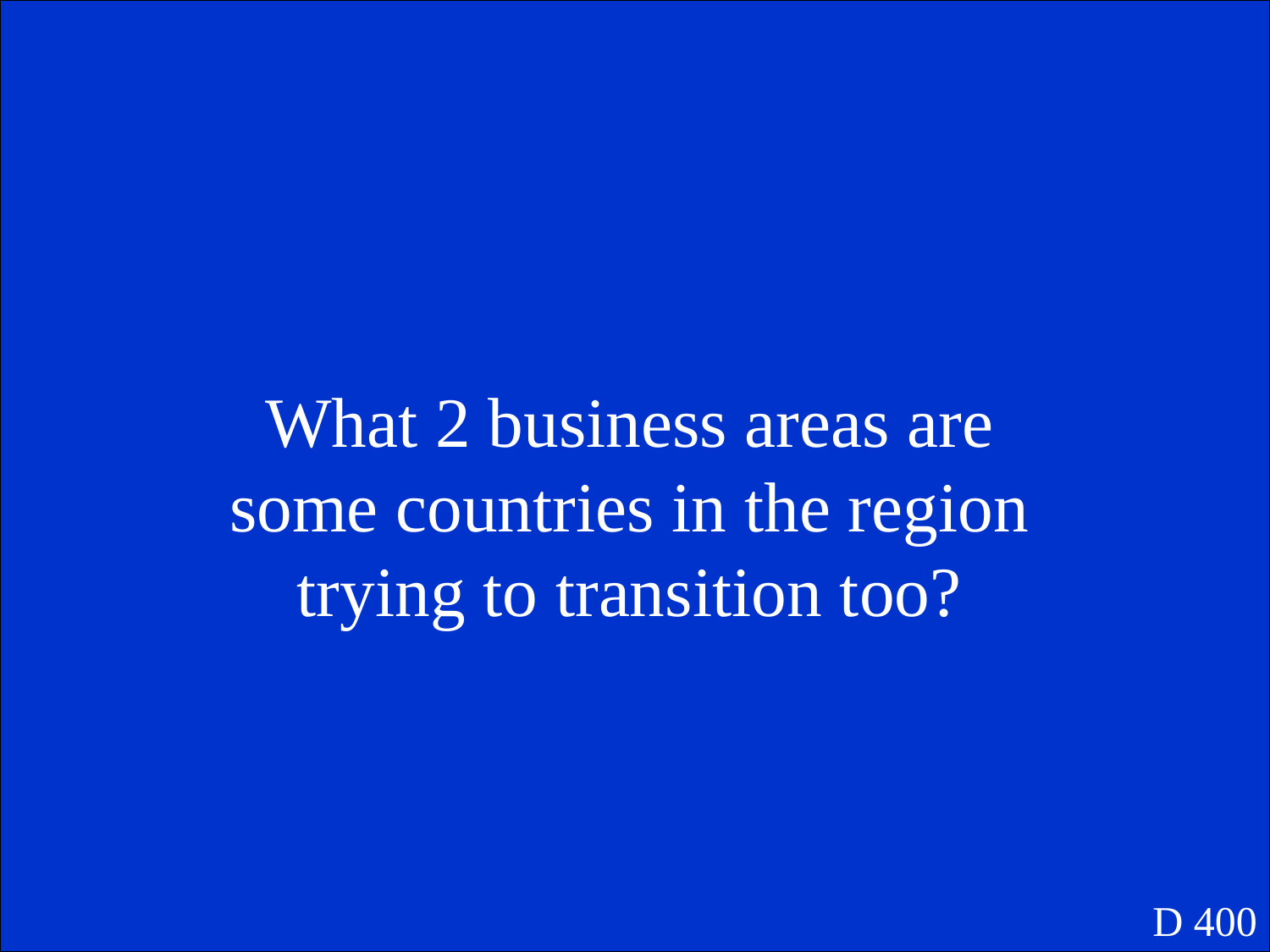

What 2 business areas are some countries in the region trying to transition too?
D 400